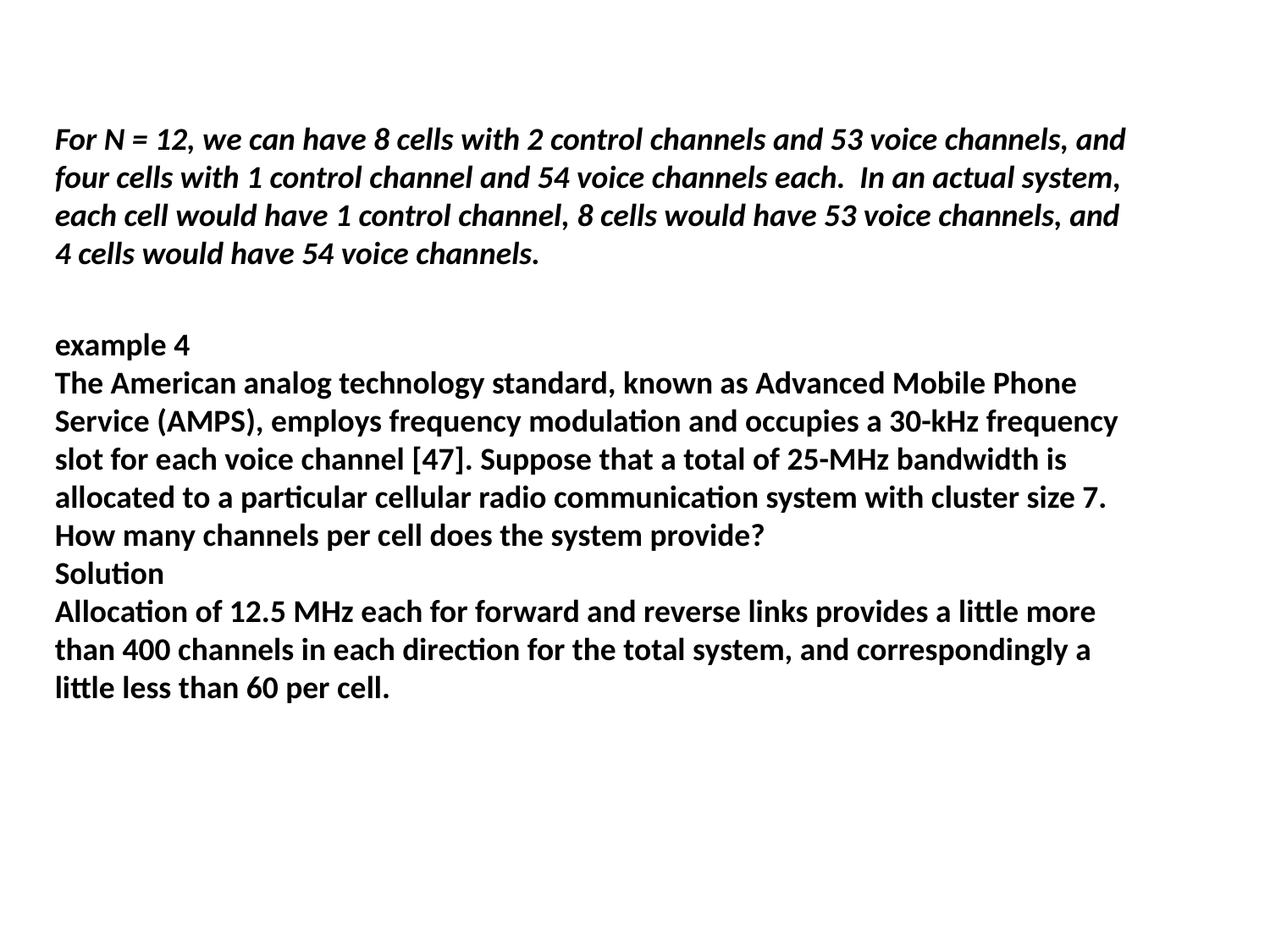

For N = 12, we can have 8 cells with 2 control channels and 53 voice channels, and four cells with 1 control channel and 54 voice channels each.  In an actual system, each cell would have 1 control channel, 8 cells would have 53 voice channels, and 4 cells would have 54 voice channels.

example 4
The American analog technology standard, known as Advanced Mobile Phone
Service (AMPS), employs frequency modulation and occupies a 30-kHz frequency slot for each voice channel [47]. Suppose that a total of 25-MHz bandwidth is allocated to a particular cellular radio communication system with cluster size 7. How many channels per cell does the system provide?
Solution
Allocation of 12.5 MHz each for forward and reverse links provides a little more
than 400 channels in each direction for the total system, and correspondingly a
little less than 60 per cell.